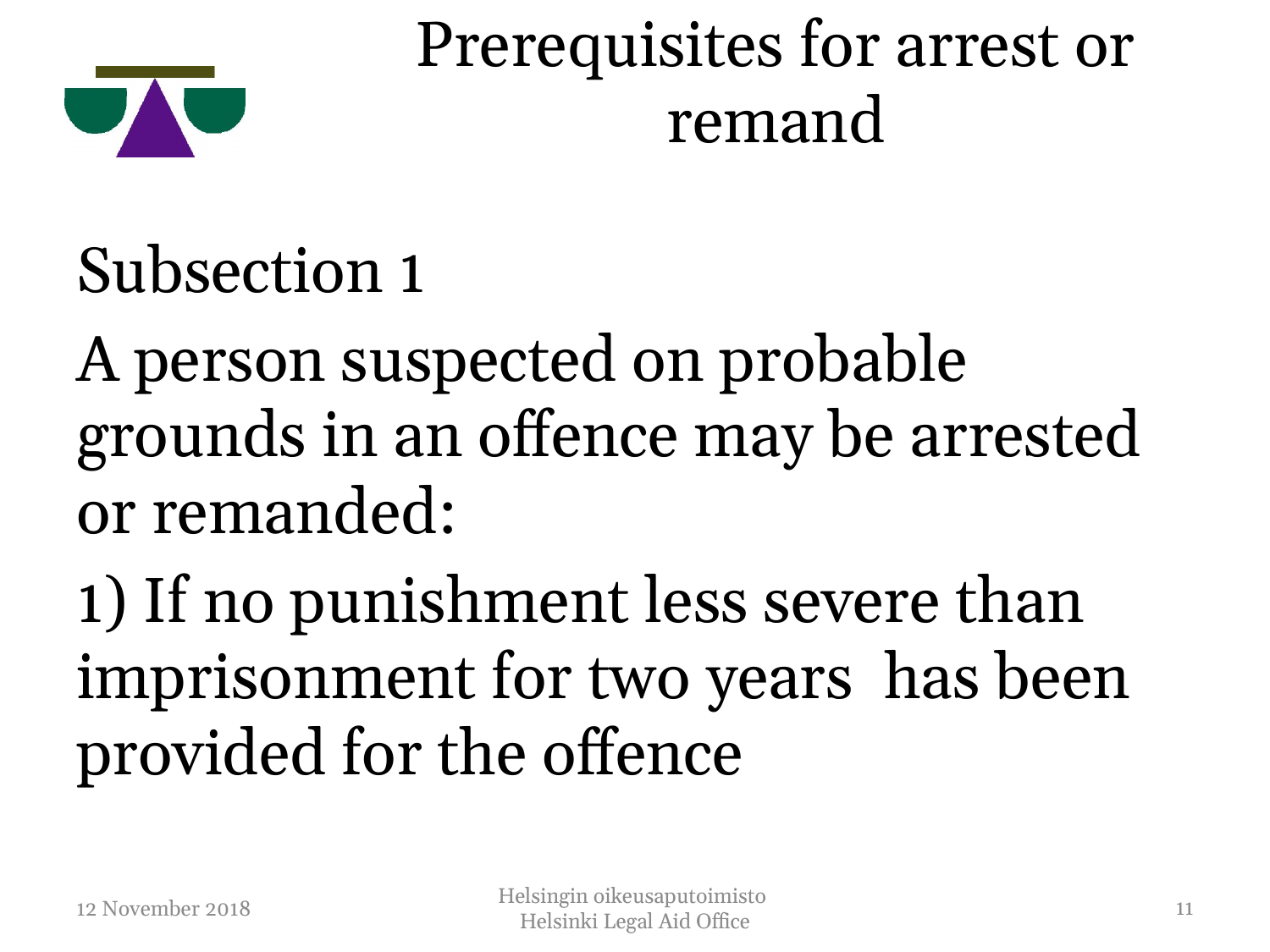

# Prerequisites for arrest or remand
Subsection 1
A person suspected on probable grounds in an offence may be arrested or remanded:
1) If no punishment less severe than imprisonment for two years  has been provided for the offence

12 November 2018
Helsingin oikeusaputoimisto
Helsinki Legal Aid Office
11